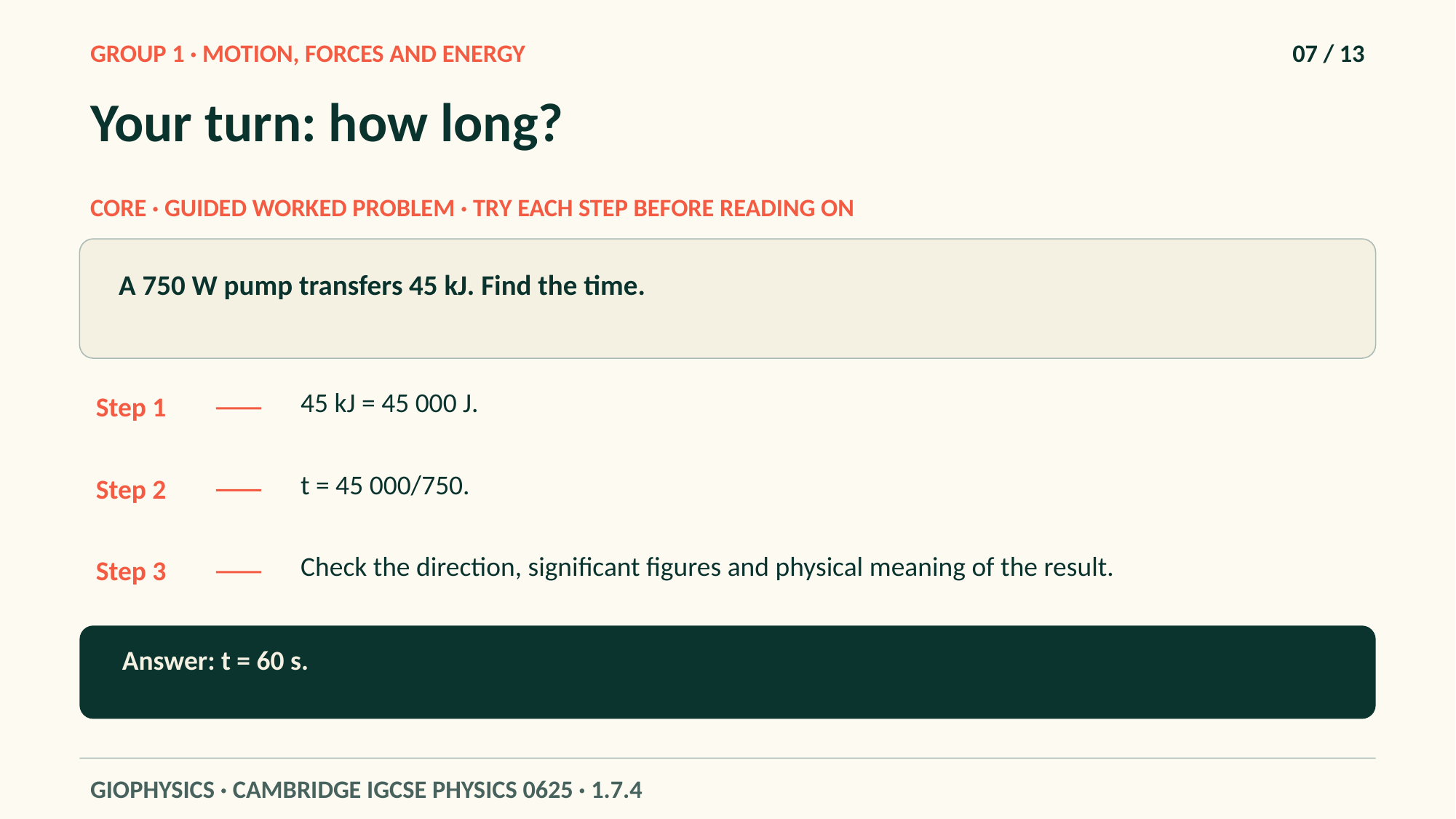

GROUP 1 · MOTION, FORCES AND ENERGY
07 / 13
Your turn: how long?
CORE · GUIDED WORKED PROBLEM · TRY EACH STEP BEFORE READING ON

A 750 W pump transfers 45 kJ. Find the time.
45 kJ = 45 000 J.
Step 1

t = 45 000/750.
Step 2

Check the direction, significant figures and physical meaning of the result.
Step 3

Answer: t = 60 s.

GIOPHYSICS · CAMBRIDGE IGCSE PHYSICS 0625 · 1.7.4